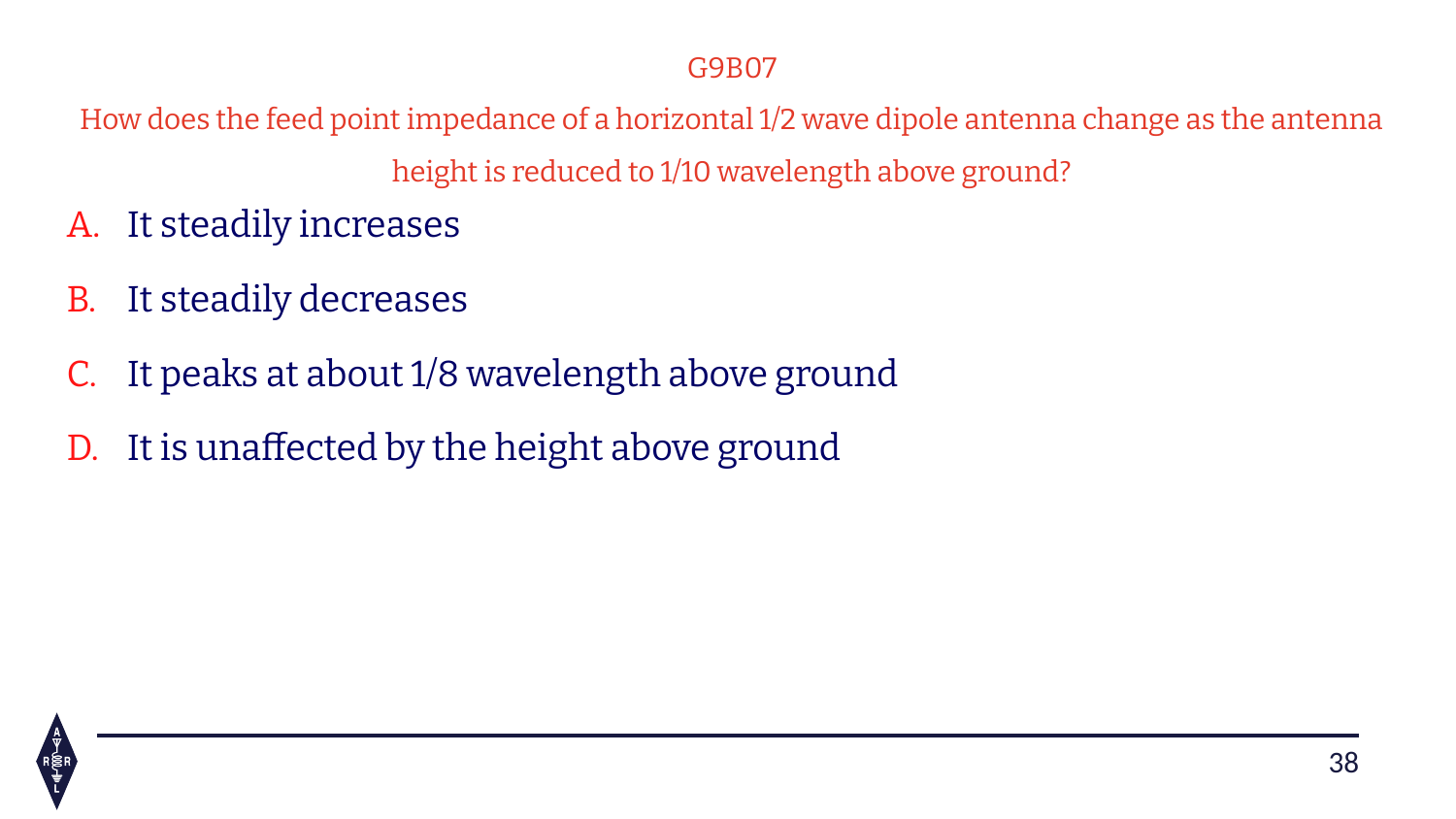

G9B07
How does the feed point impedance of a horizontal 1/2 wave dipole antenna change as the antenna height is reduced to 1/10 wavelength above ground?
It steadily increases
It steadily decreases
It peaks at about 1/8 wavelength above ground
It is unaffected by the height above ground
38